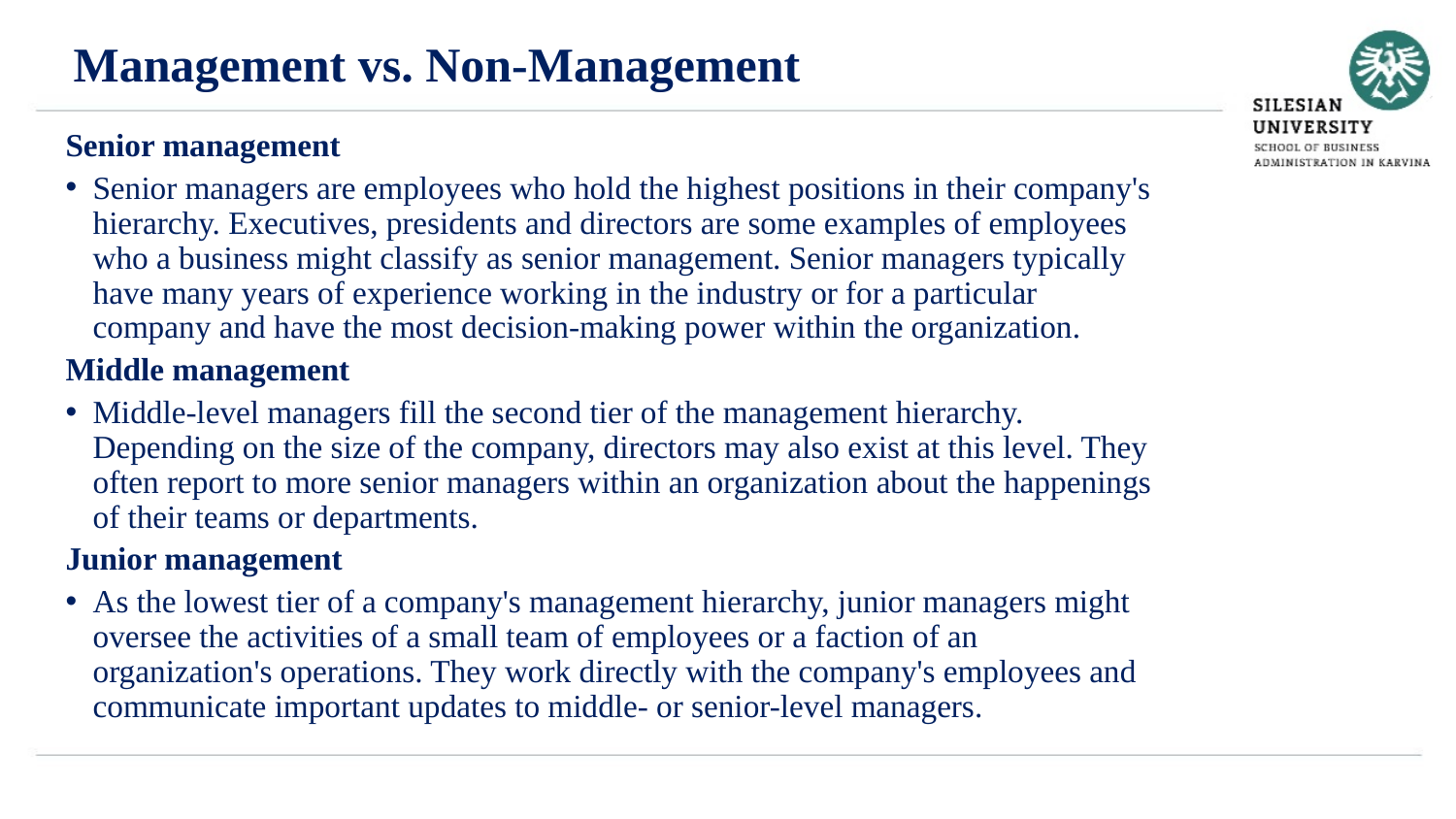

Management vs. Non-Management
Senior management
Senior managers are employees who hold the highest positions in their company's hierarchy. Executives, presidents and directors are some examples of employees who a business might classify as senior management. Senior managers typically have many years of experience working in the industry or for a particular company and have the most decision-making power within the organization.
Middle management
Middle-level managers fill the second tier of the management hierarchy. Depending on the size of the company, directors may also exist at this level. They often report to more senior managers within an organization about the happenings of their teams or departments.
Junior management
As the lowest tier of a company's management hierarchy, junior managers might oversee the activities of a small team of employees or a faction of an organization's operations. They work directly with the company's employees and communicate important updates to middle- or senior-level managers.